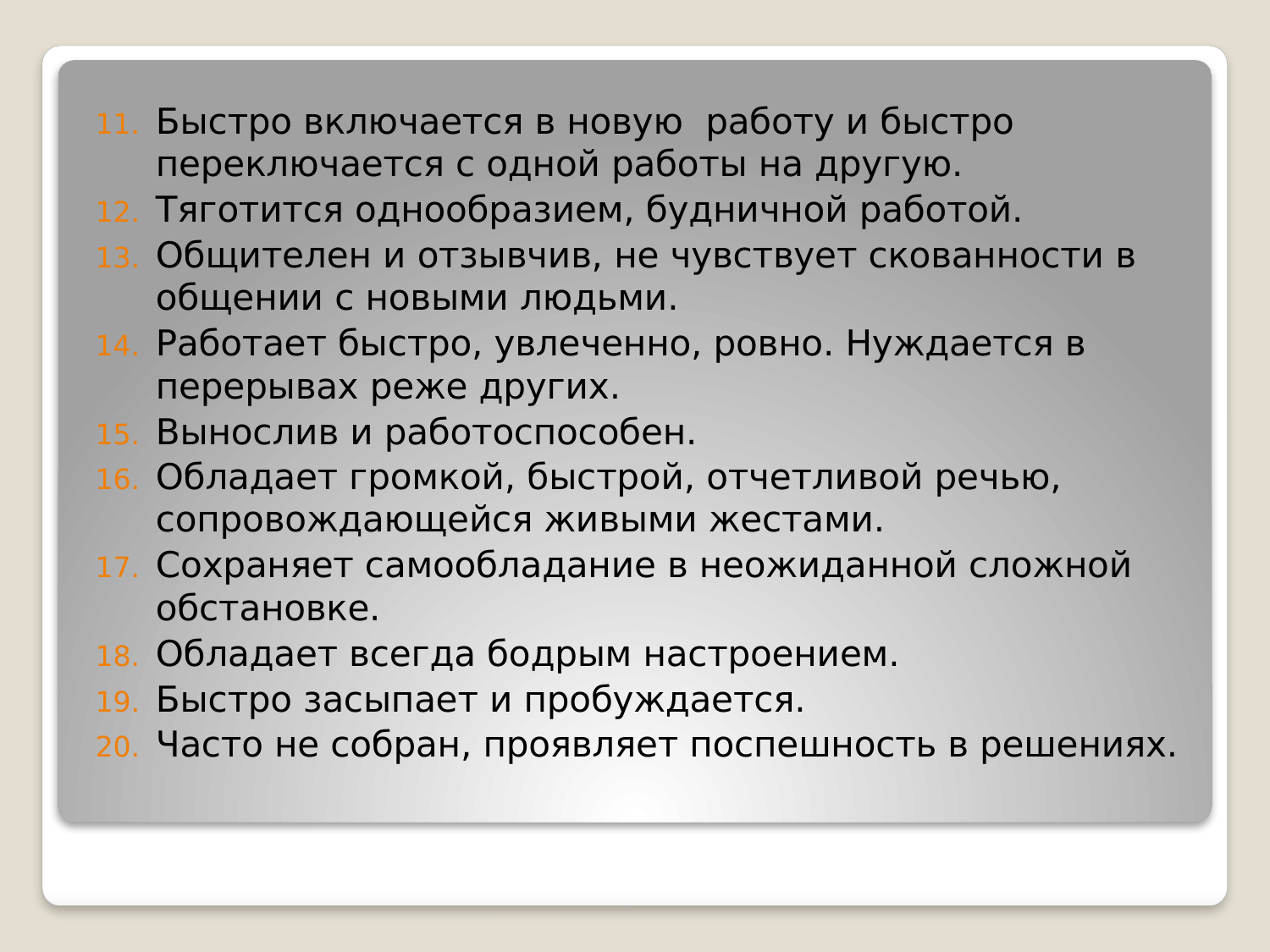

Быстро включается в новую  работу и быстро переключается с одной работы на другую.
Тяготится однообразием, будничной работой.
Общителен и отзывчив, не чувствует скованности в общении с новыми людьми.
Работает быстро, увлеченно, ровно. Нуждается в перерывах реже других.
Вынослив и работоспособен.
Обладает громкой, быстрой, отчетливой речью, сопровождающейся живыми жестами.
Сохраняет самообладание в неожиданной сложной обстановке.
Обладает всегда бодрым настроением.
Быстро засыпает и пробуждается.
Часто не собран, проявляет поспешность в решениях.